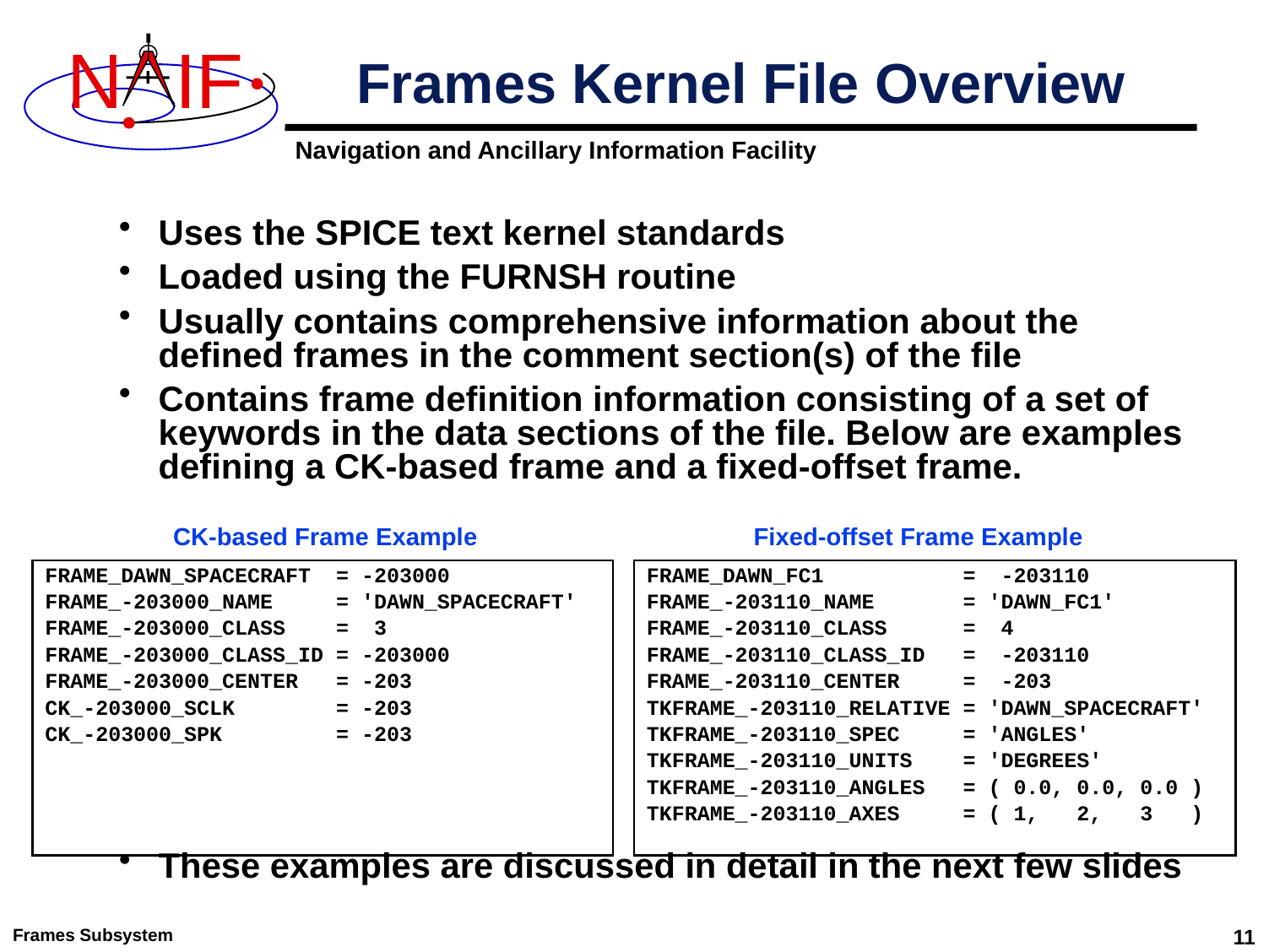

# Frames Kernel File Overview
Uses the SPICE text kernel standards
Loaded using the FURNSH routine
Usually contains comprehensive information about the defined frames in the comment section(s) of the file
Contains frame definition information consisting of a set of keywords in the data sections of the file. Below are examples defining a CK-based frame and a fixed-offset frame.

These examples are discussed in detail in the next few slides
CK-based Frame Example
Fixed-offset Frame Example
FRAME_DAWN_SPACECRAFT  = -203000
FRAME_-203000_NAME     = 'DAWN_SPACECRAFT'
FRAME_-203000_CLASS    =  3
FRAME_-203000_CLASS_ID = -203000
FRAME_-203000_CENTER   = -203
CK_-203000_SCLK        = -203
CK_-203000_SPK         = -203
FRAME_DAWN_FC1           =  -203110
FRAME_-203110_NAME       = 'DAWN_FC1'
FRAME_-203110_CLASS      =  4
FRAME_-203110_CLASS_ID   =  -203110
FRAME_-203110_CENTER     =  -203
TKFRAME_-203110_RELATIVE = 'DAWN_SPACECRAFT'
TKFRAME_-203110_SPEC     = 'ANGLES'
TKFRAME_-203110_UNITS    = 'DEGREES'
TKFRAME_-203110_ANGLES   = ( 0.0, 0.0, 0.0 )
TKFRAME_-203110_AXES     = ( 1,   2,   3   )
Frames Subsystem
11